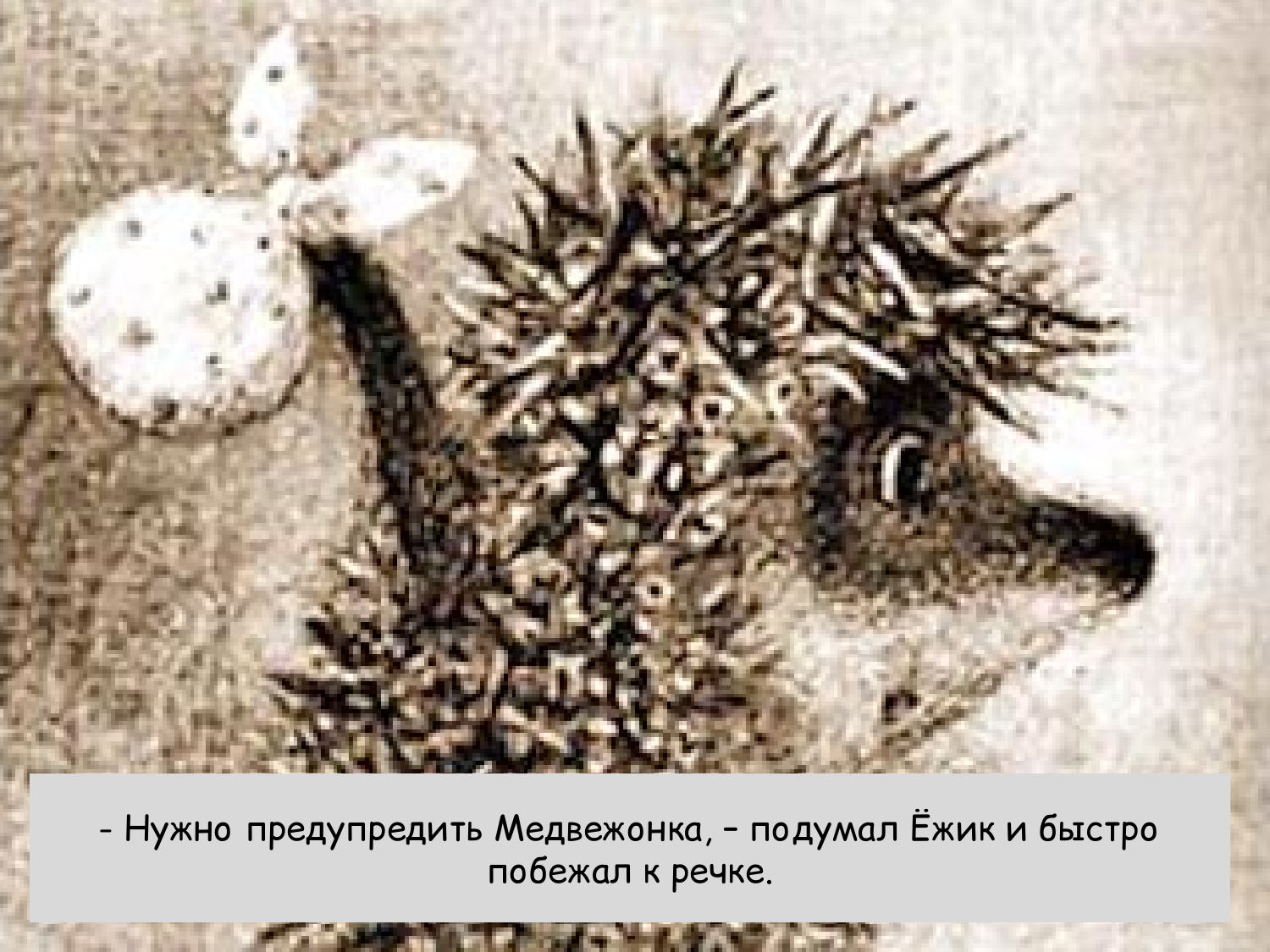

# - Нужно предупредить Медвежонка, – подумал Ёжик и быстро побежал к речке.